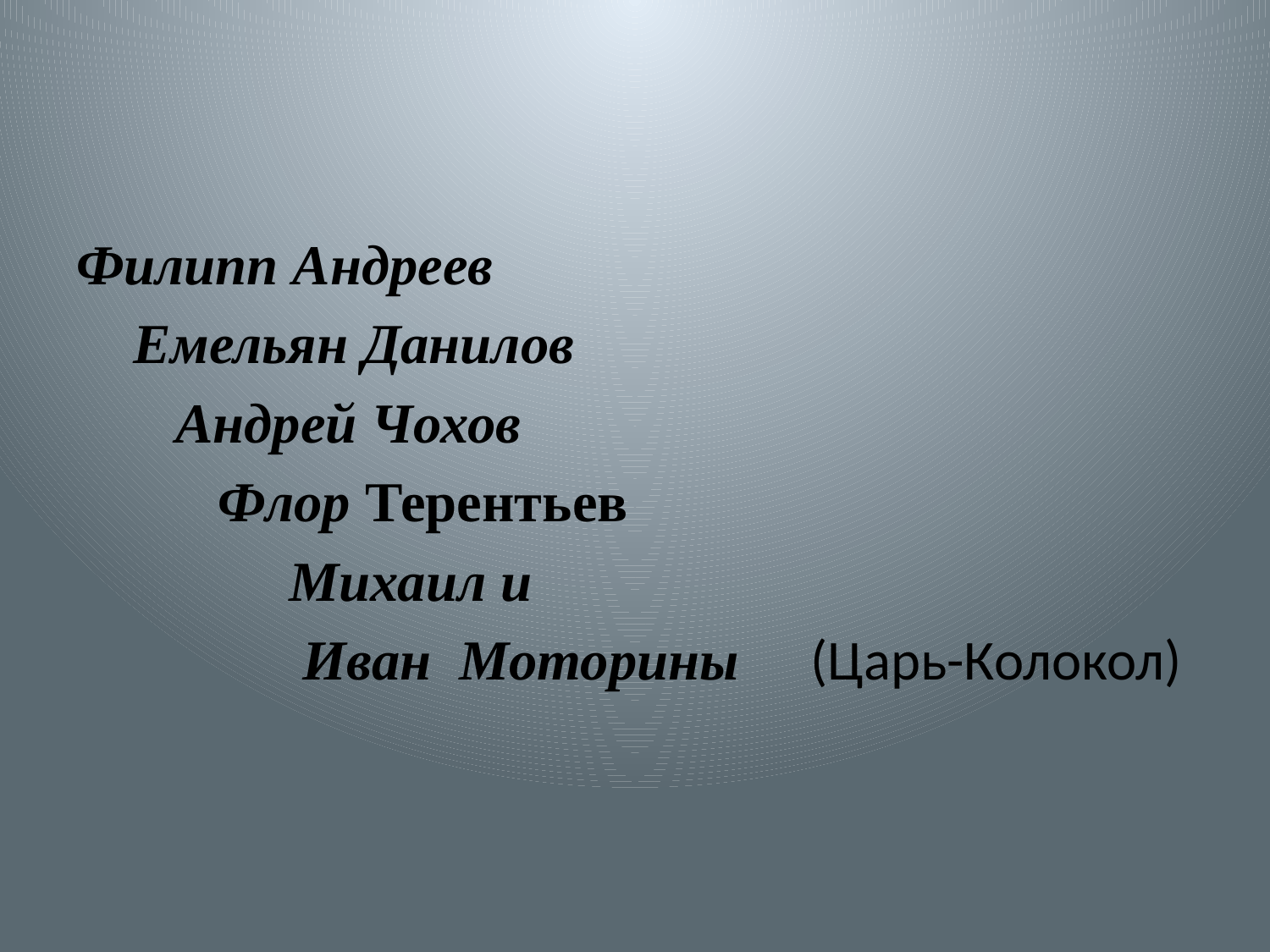

#
Филипп Андреев
    Емельян Данилов
       Андрей Чохов
          Флор Терентьев
               Михаил и
                Иван  Моторины     (Царь-Колокол)